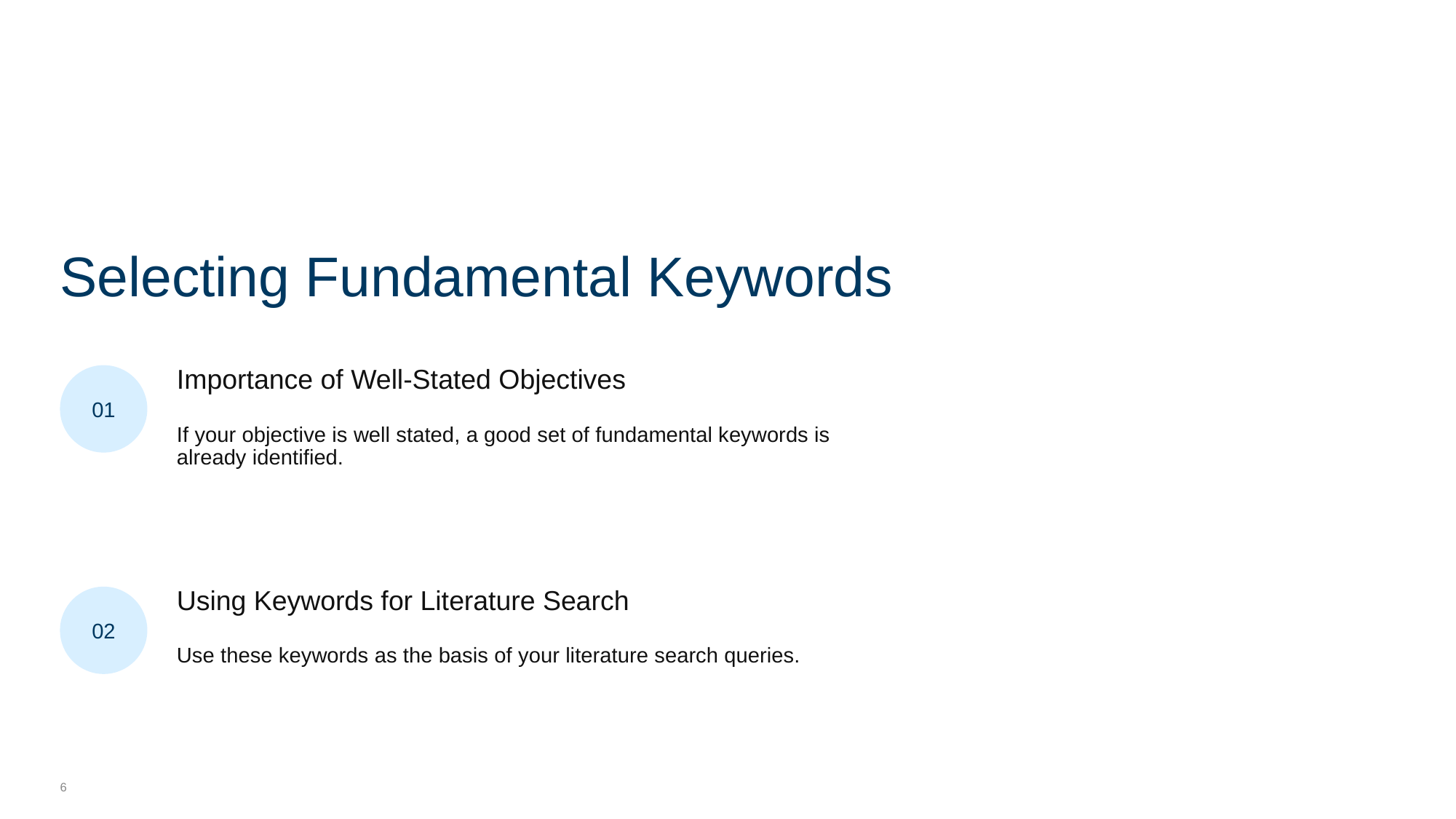

Selecting Fundamental Keywords

01
Importance of Well-Stated Objectives
If your objective is well stated, a good set of fundamental keywords is already identified.

02
Using Keywords for Literature Search
Use these keywords as the basis of your literature search queries.
6